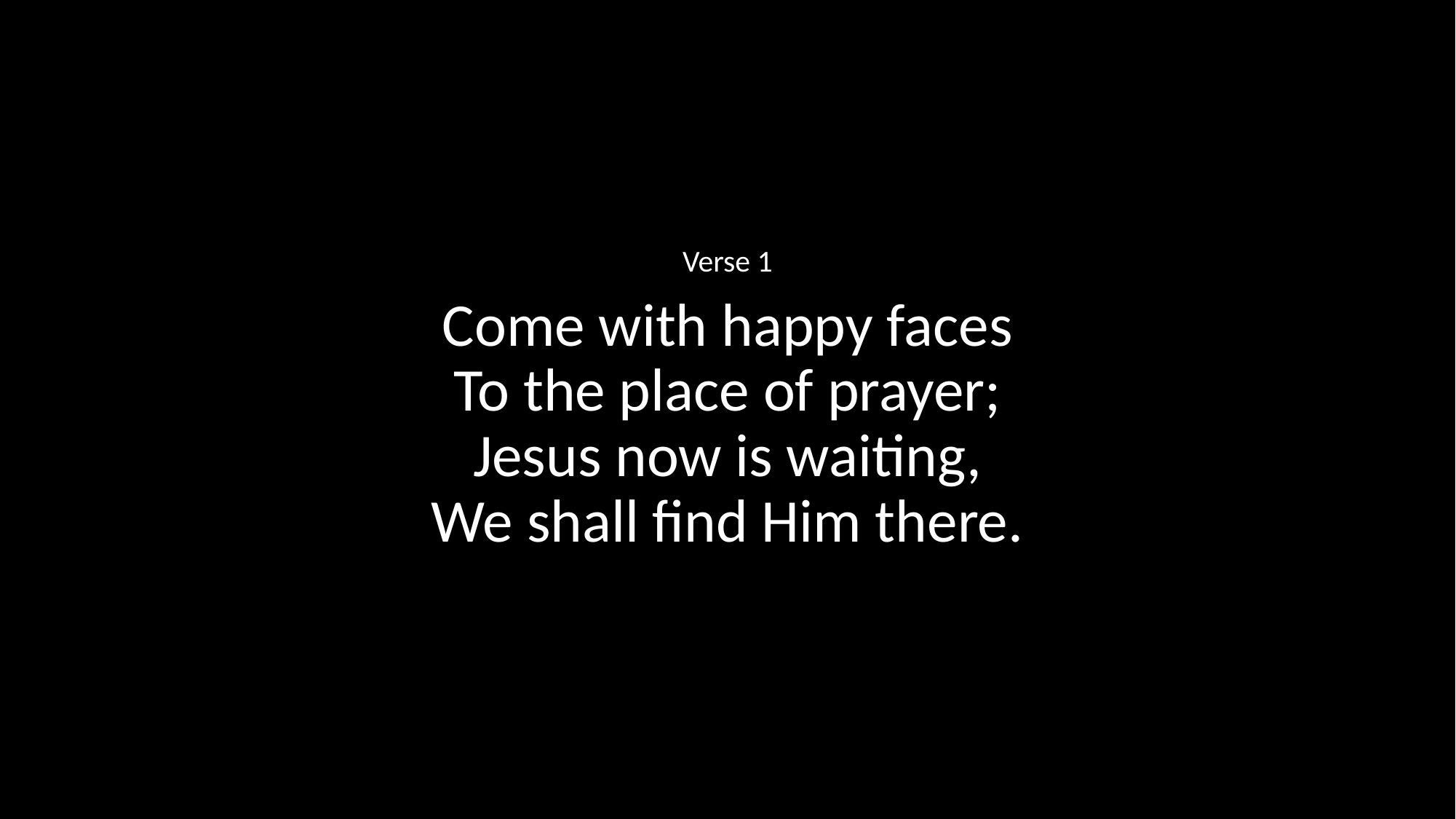

Verse 1
Come with happy faces
To the place of prayer;
Jesus now is waiting,
We shall find Him there.